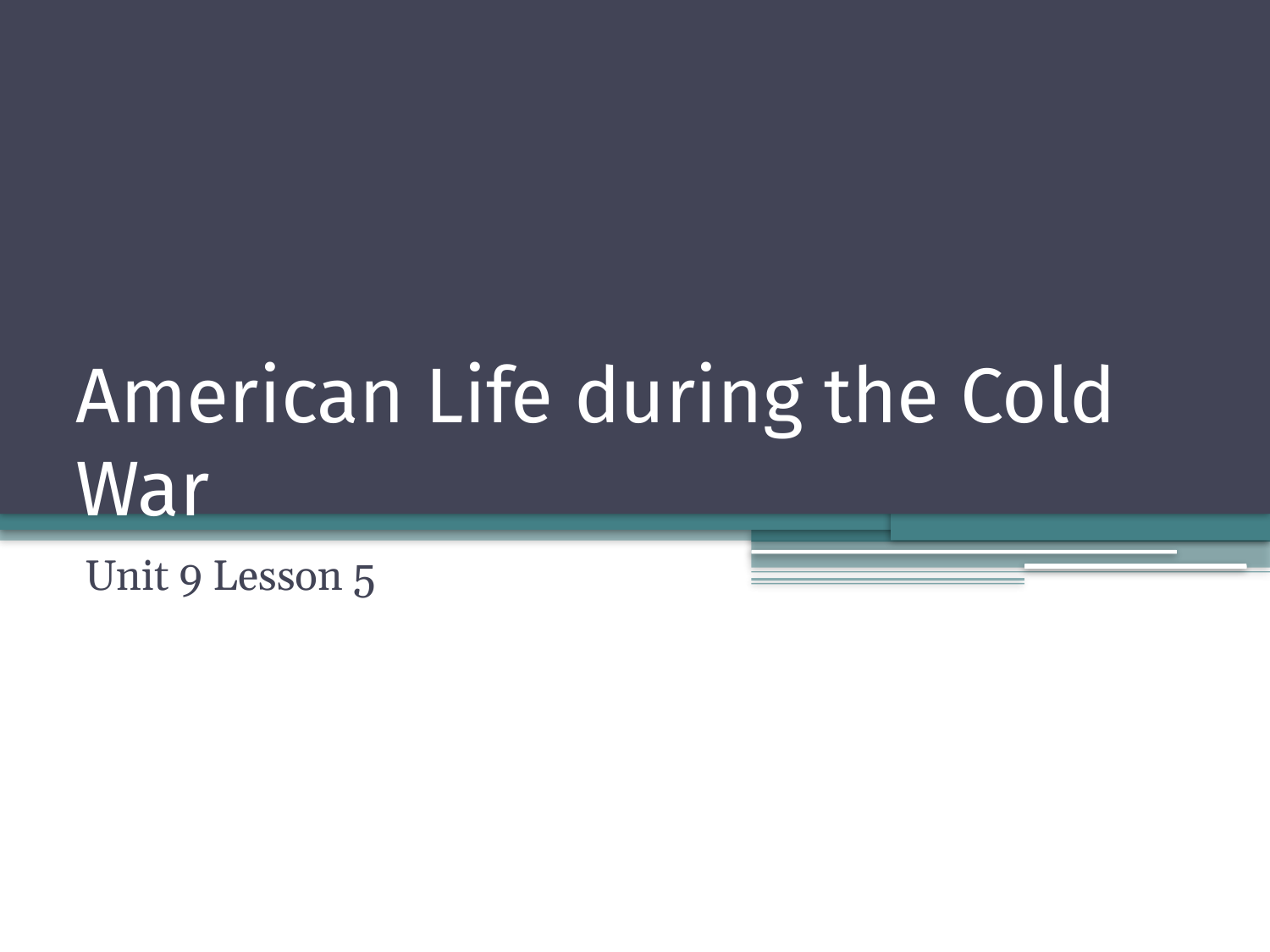

# American Life during the Cold War
Unit 9 Lesson 5